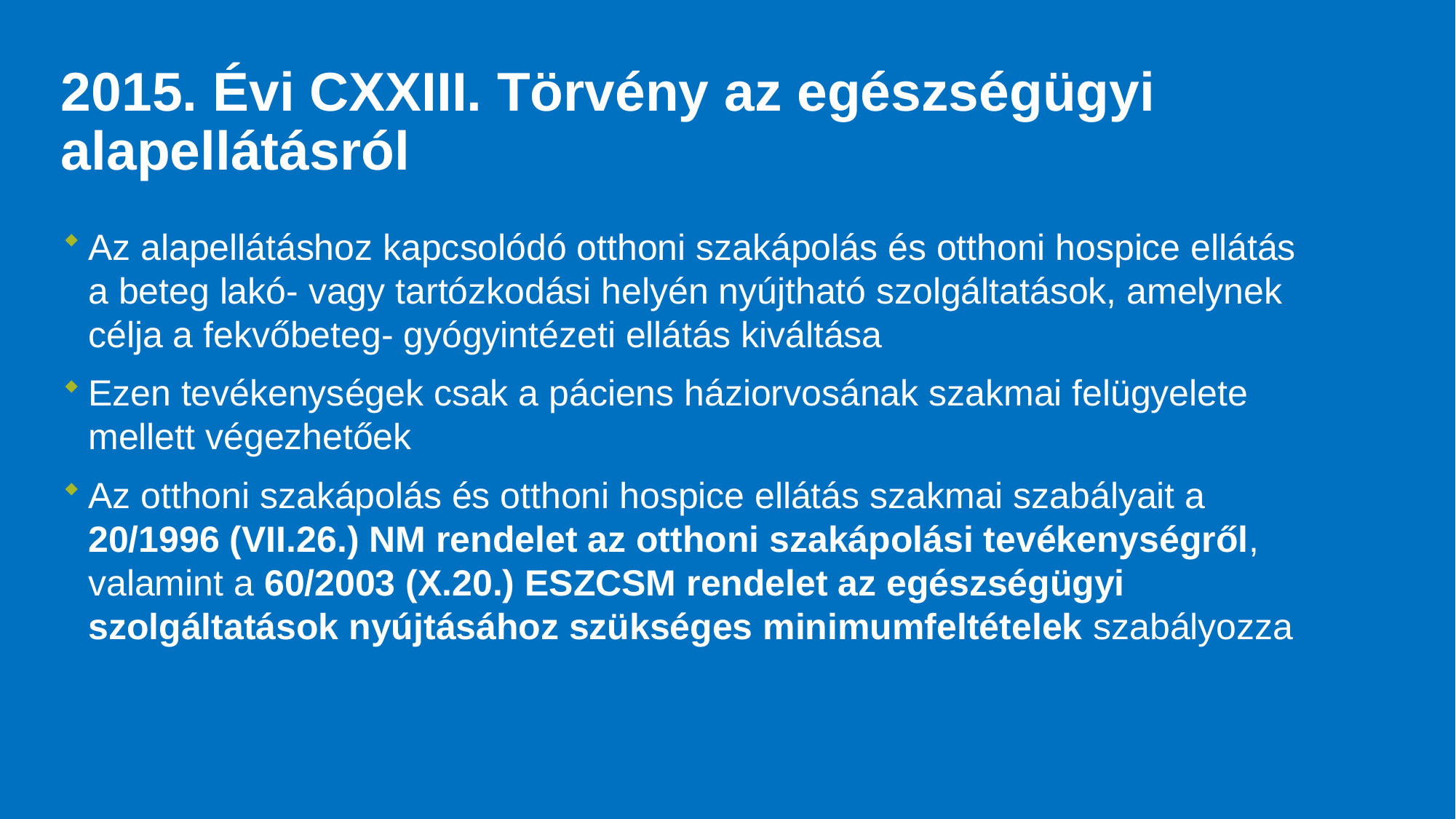

# 2015. Évi CXXIII. Törvény az egészségügyi alapellátásról
Az alapellátáshoz kapcsolódó otthoni szakápolás és otthoni hospice ellátás a beteg lakó- vagy tartózkodási helyén nyújtható szolgáltatások, amelynek célja a fekvőbeteg- gyógyintézeti ellátás kiváltása
Ezen tevékenységek csak a páciens háziorvosának szakmai felügyelete mellett végezhetőek
Az otthoni szakápolás és otthoni hospice ellátás szakmai szabályait a 20/1996 (VII.26.) NM rendelet az otthoni szakápolási tevékenységről, valamint a 60/2003 (X.20.) ESZCSM rendelet az egészségügyi szolgáltatások nyújtásához szükséges minimumfeltételek szabályozza